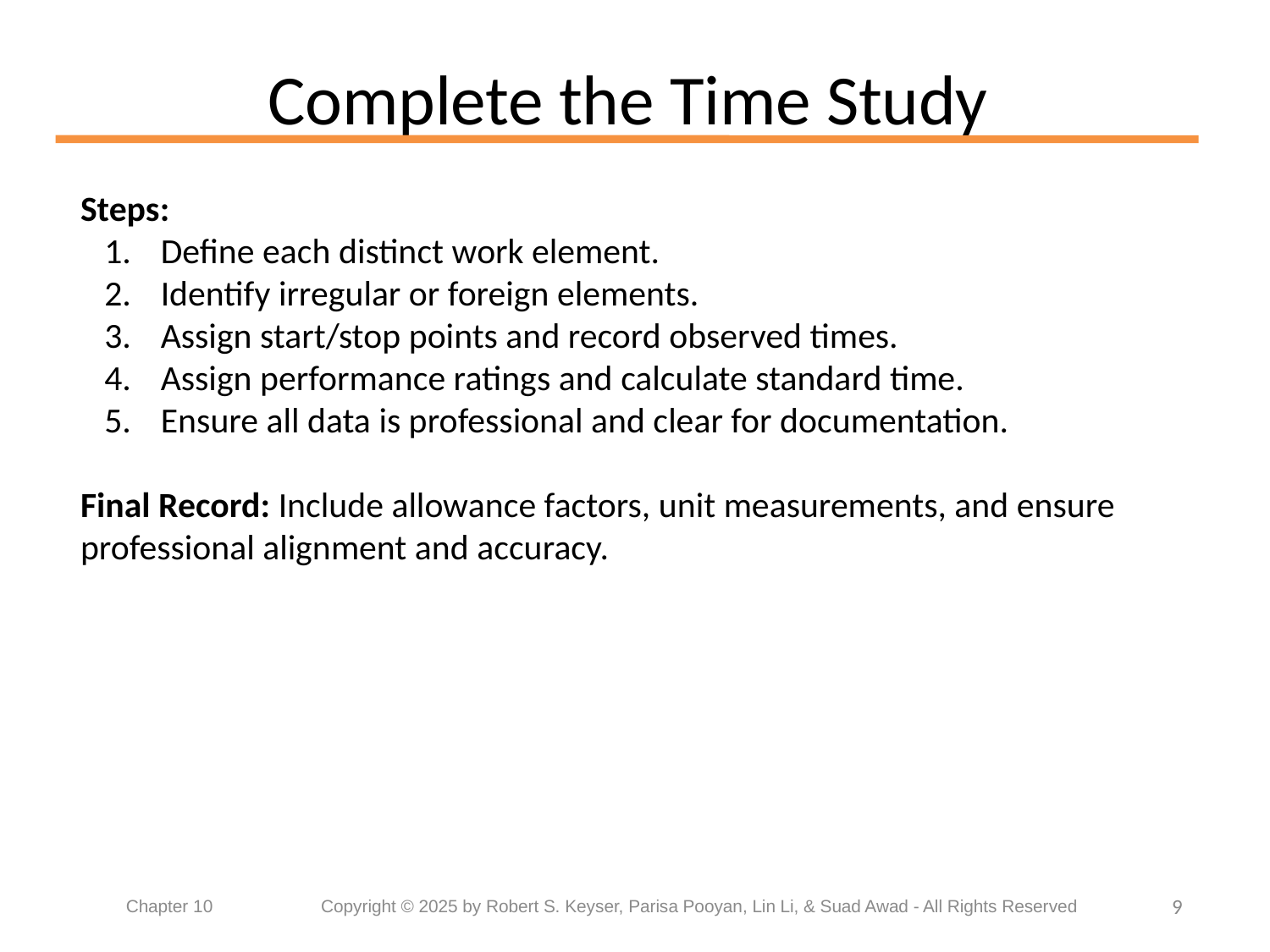

# Complete the Time Study

Steps:
Define each distinct work element.
Identify irregular or foreign elements.
Assign start/stop points and record observed times.
Assign performance ratings and calculate standard time.
Ensure all data is professional and clear for documentation.

Final Record: Include allowance factors, unit measurements, and ensure professional alignment and accuracy.
9
Chapter 10	              Copyright © 2025 by Robert S. Keyser, Parisa Pooyan, Lin Li, & Suad Awad - All Rights Reserved